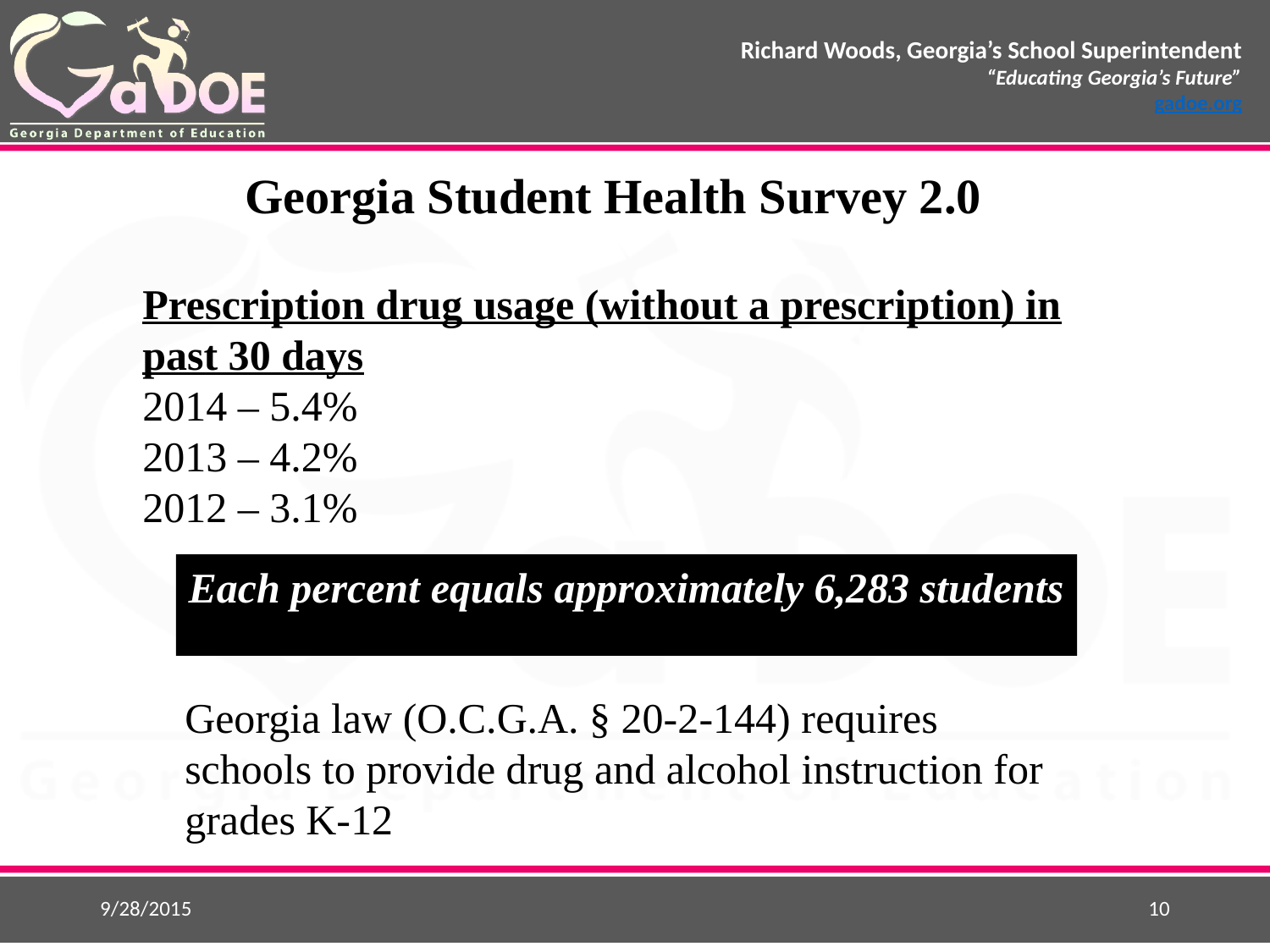

Georgia Student Health Survey 2.0

Prescription drug usage (without a prescription) in past 30 days
2014 – 5.4%
2013 – 4.2%
2012 – 3.1%

Each percent equals approximately 6,283 students

Georgia law (O.C.G.A. § 20-2-144) requires schools to provide drug and alcohol instruction for grades K-12
9/28/2015
10